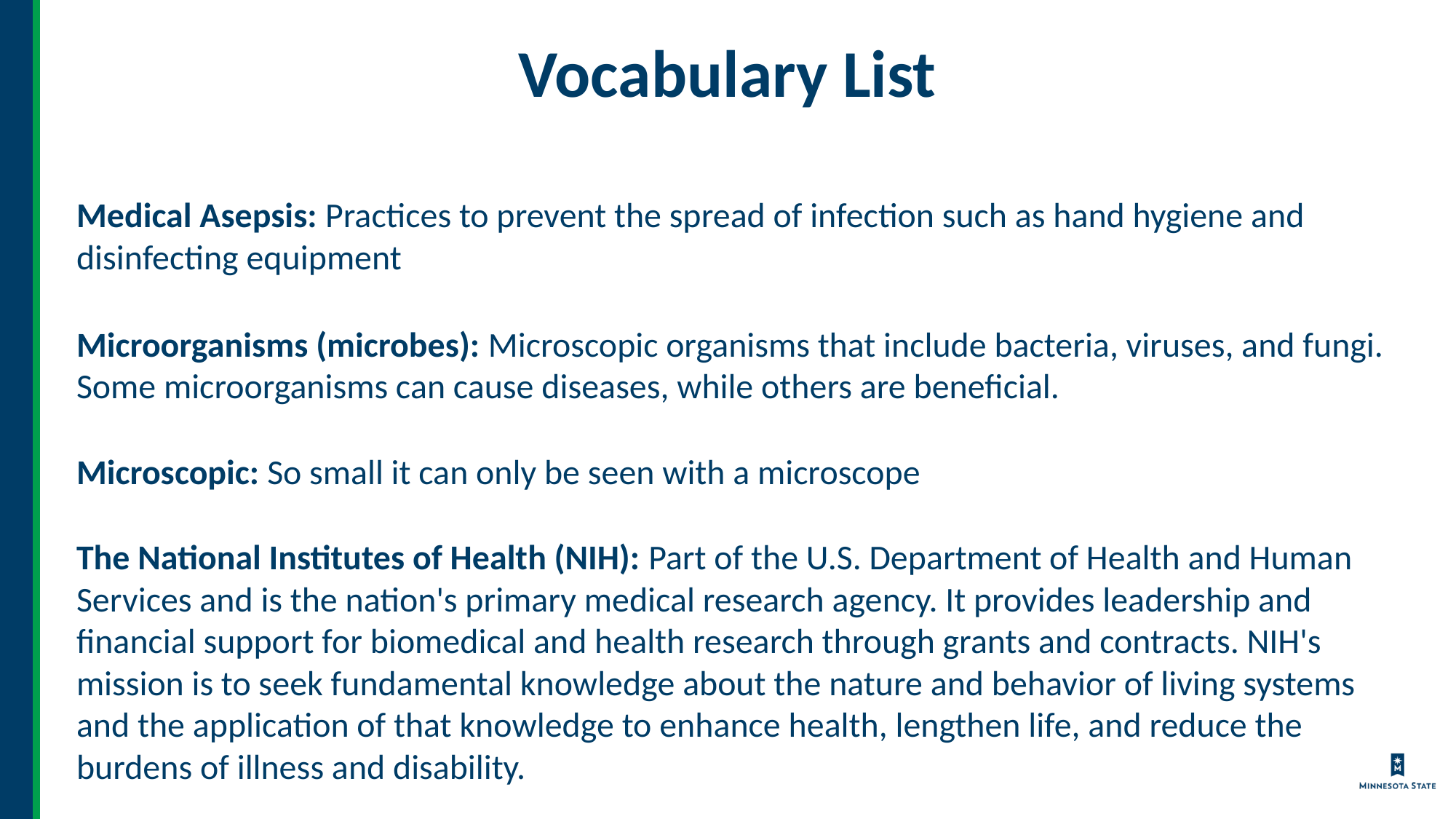

# Vocabulary List

Medical Asepsis: Practices to prevent the spread of infection such as hand hygiene and disinfecting equipment

Microorganisms (microbes): Microscopic organisms that include bacteria, viruses, and fungi. Some microorganisms can cause diseases, while others are beneficial.

Microscopic: So small it can only be seen with a microscope

The National Institutes of Health (NIH): Part of the U.S. Department of Health and Human Services and is the nation's primary medical research agency. It provides leadership and financial support for biomedical and health research through grants and contracts. NIH's mission is to seek fundamental knowledge about the nature and behavior of living systems and the application of that knowledge to enhance health, lengthen life, and reduce the burdens of illness and disability.